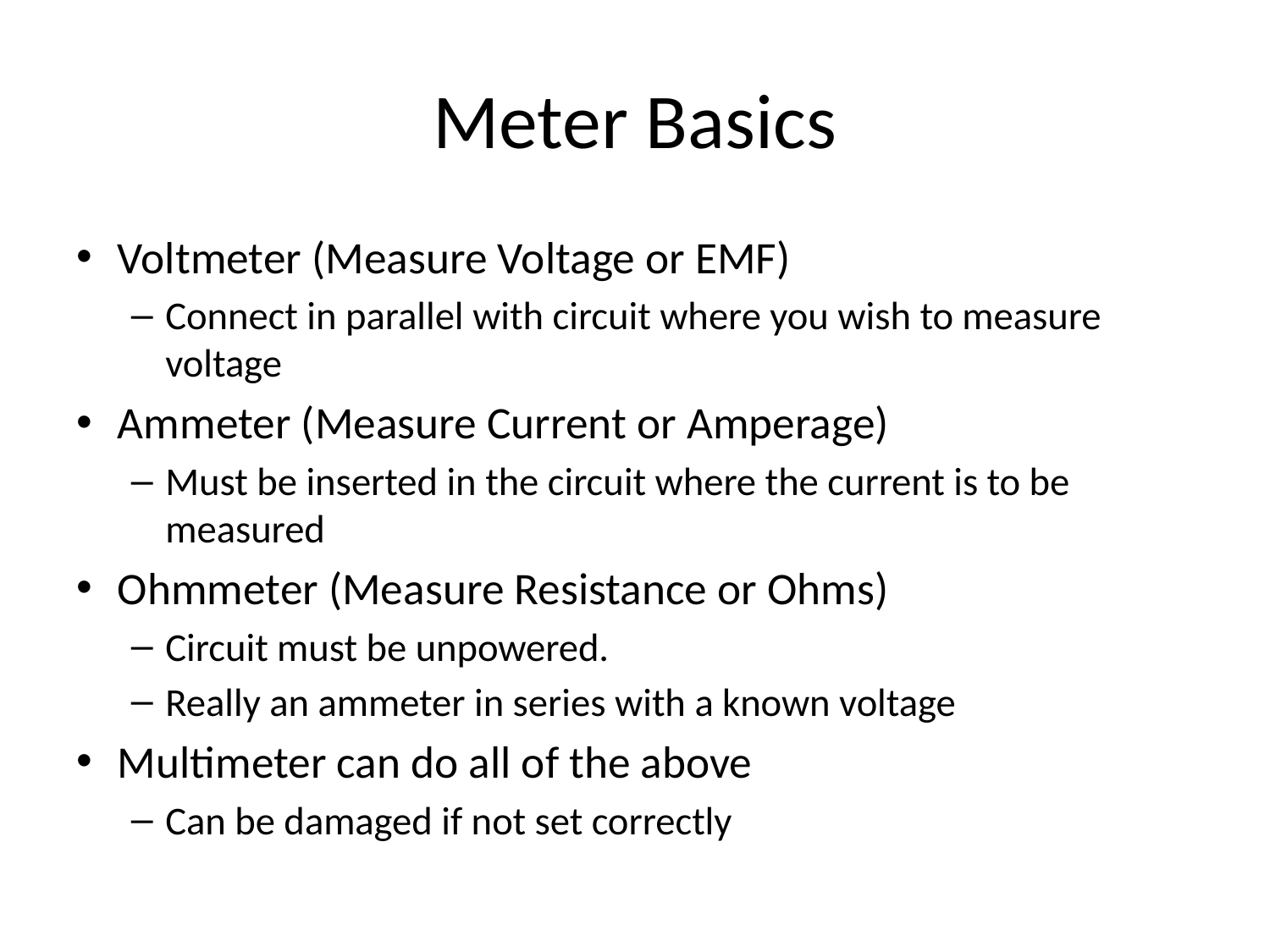

# Meter Basics
Voltmeter (Measure Voltage or EMF)
Connect in parallel with circuit where you wish to measure voltage
Ammeter (Measure Current or Amperage)
Must be inserted in the circuit where the current is to be measured
Ohmmeter (Measure Resistance or Ohms)
Circuit must be unpowered.
Really an ammeter in series with a known voltage
Multimeter can do all of the above
Can be damaged if not set correctly